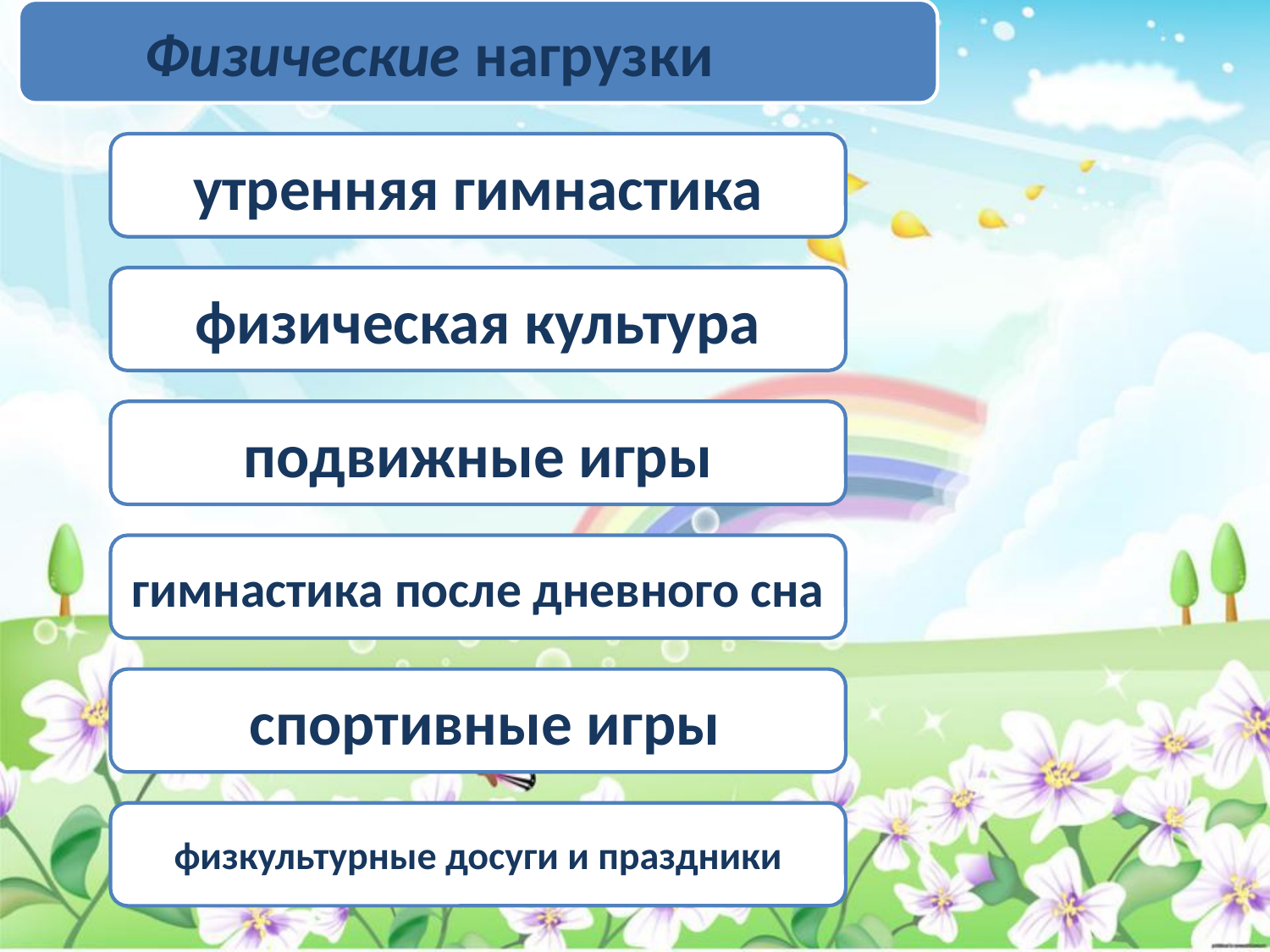

Физические нагрузки
утренняя гимнастика
физическая культура
подвижные игры
гимнастика после дневного сна
 спортивные игры
физкультурные досуги и праздники
утренняя гимнастика